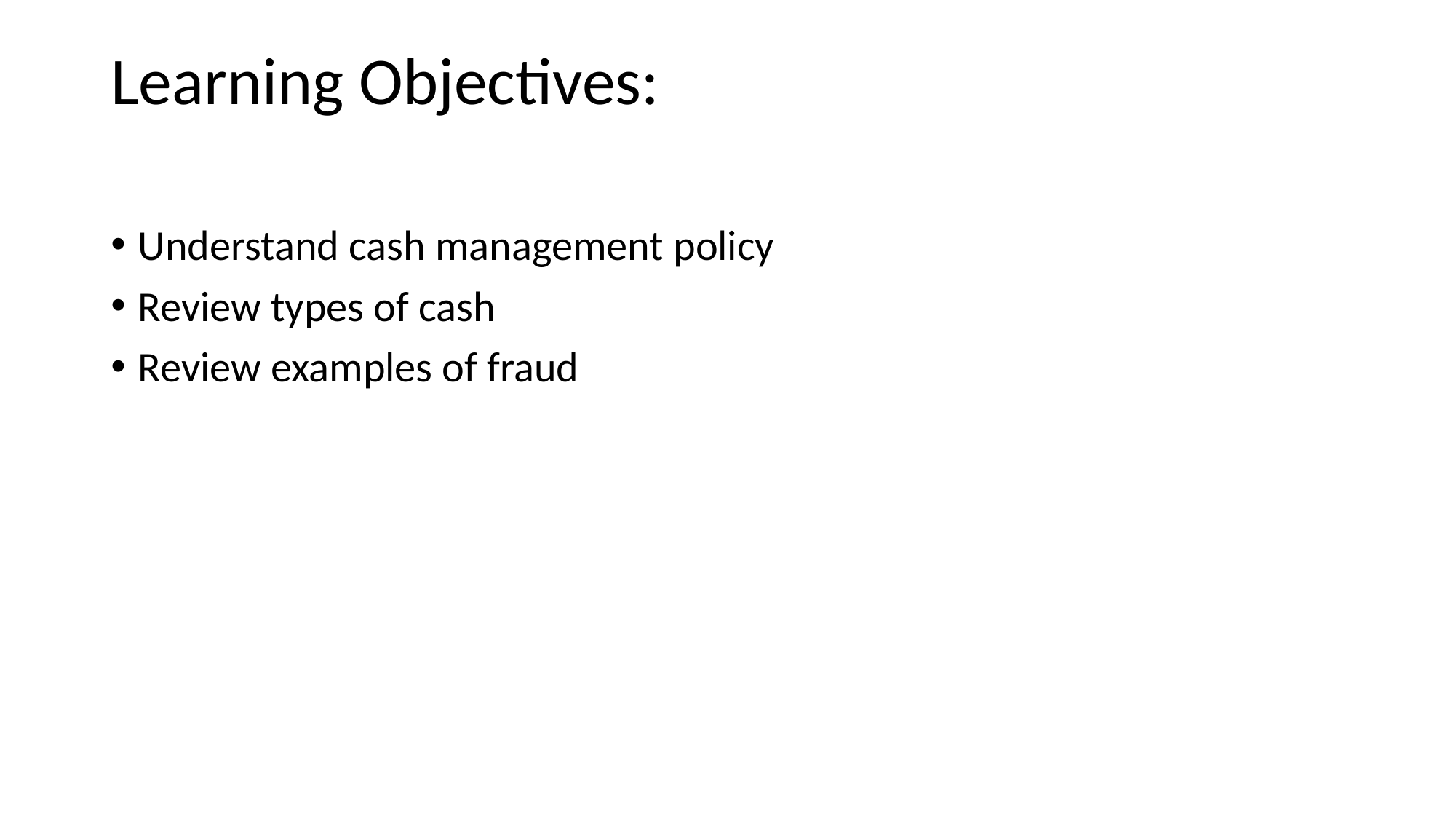

# Learning Objectives:
Understand cash management policy
Review types of cash
Review examples of fraud